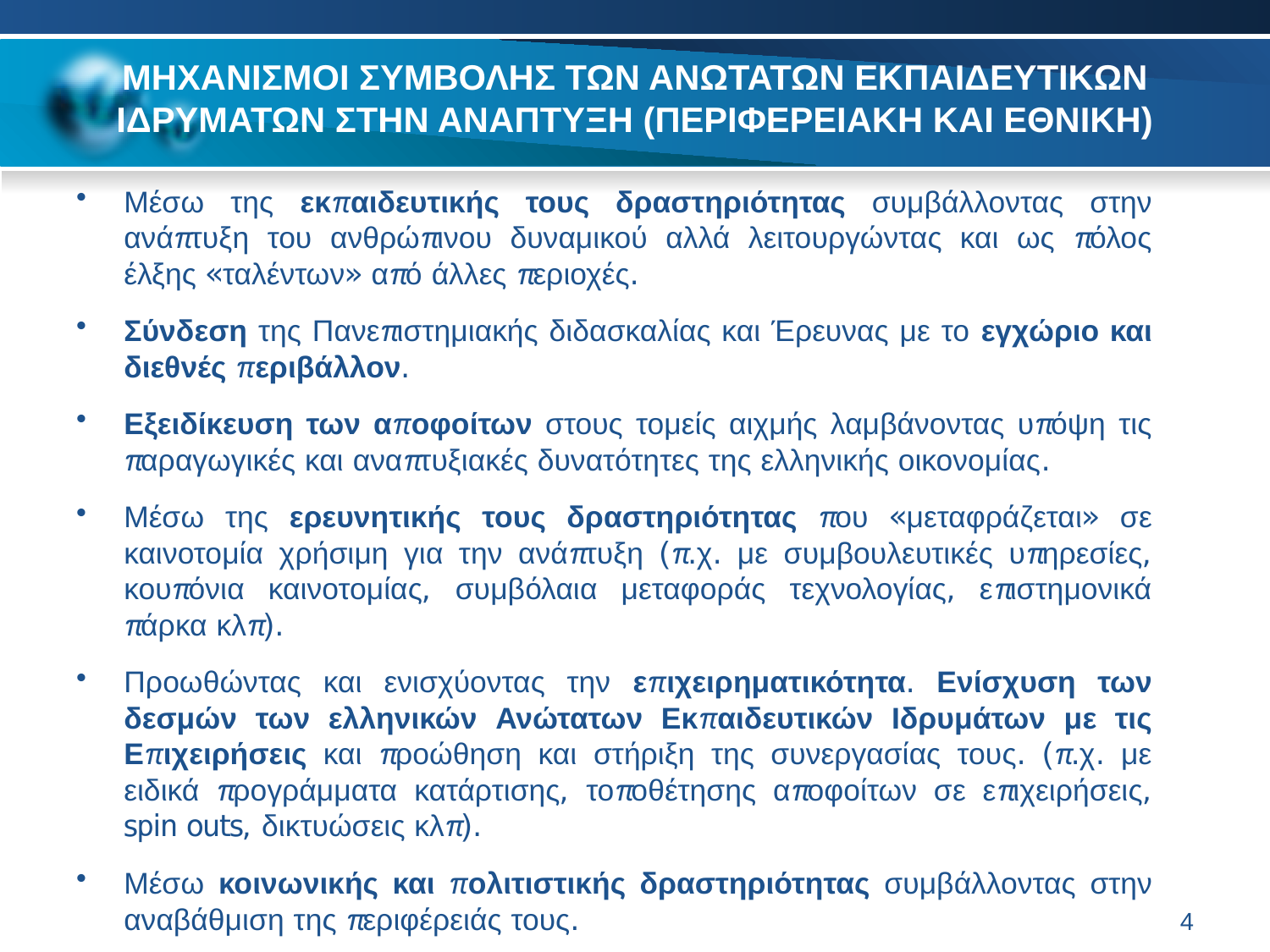

# ΜΗΧΑΝΙΣΜΟΙ ΣΥΜΒΟΛΗΣ ΤΩΝ ΑΝΩΤΑΤΩΝ ΕΚΠΑΙΔΕΥΤΙΚΩΝ ΙΔΡΥΜΑΤΩΝ ΣΤΗΝ ΑΝΑΠΤΥΞΗ (ΠΕΡΙΦΕΡΕΙΑΚΗ ΚΑΙ ΕΘΝΙΚΗ)
Μέσω της εκπαιδευτικής τους δραστηριότητας συμβάλλοντας στην ανάπτυξη του ανθρώπινου δυναμικού αλλά λειτουργώντας και ως πόλος έλξης «ταλέντων» από άλλες περιοχές.
Σύνδεση της Πανεπιστημιακής διδασκαλίας και Έρευνας με το εγχώριο και διεθνές περιβάλλον.
Εξειδίκευση των αποφοίτων στους τομείς αιχμής λαμβάνοντας υπόψη τις παραγωγικές και αναπτυξιακές δυνατότητες της ελληνικής οικονομίας.
Μέσω της ερευνητικής τους δραστηριότητας που «μεταφράζεται» σε καινοτομία χρήσιμη για την ανάπτυξη (π.χ. με συμβουλευτικές υπηρεσίες, κουπόνια καινοτομίας, συμβόλαια μεταφοράς τεχνολογίας, επιστημονικά πάρκα κλπ).
Προωθώντας και ενισχύοντας την επιχειρηματικότητα. Ενίσχυση των δεσμών των ελληνικών Ανώτατων Εκπαιδευτικών Ιδρυμάτων με τις Επιχειρήσεις και προώθηση και στήριξη της συνεργασίας τους. (π.χ. με ειδικά προγράμματα κατάρτισης, τοποθέτησης αποφοίτων σε επιχειρήσεις, spin outs, δικτυώσεις κλπ).
Μέσω κοινωνικής και πολιτιστικής δραστηριότητας συμβάλλοντας στην αναβάθμιση της περιφέρειάς τους.

4